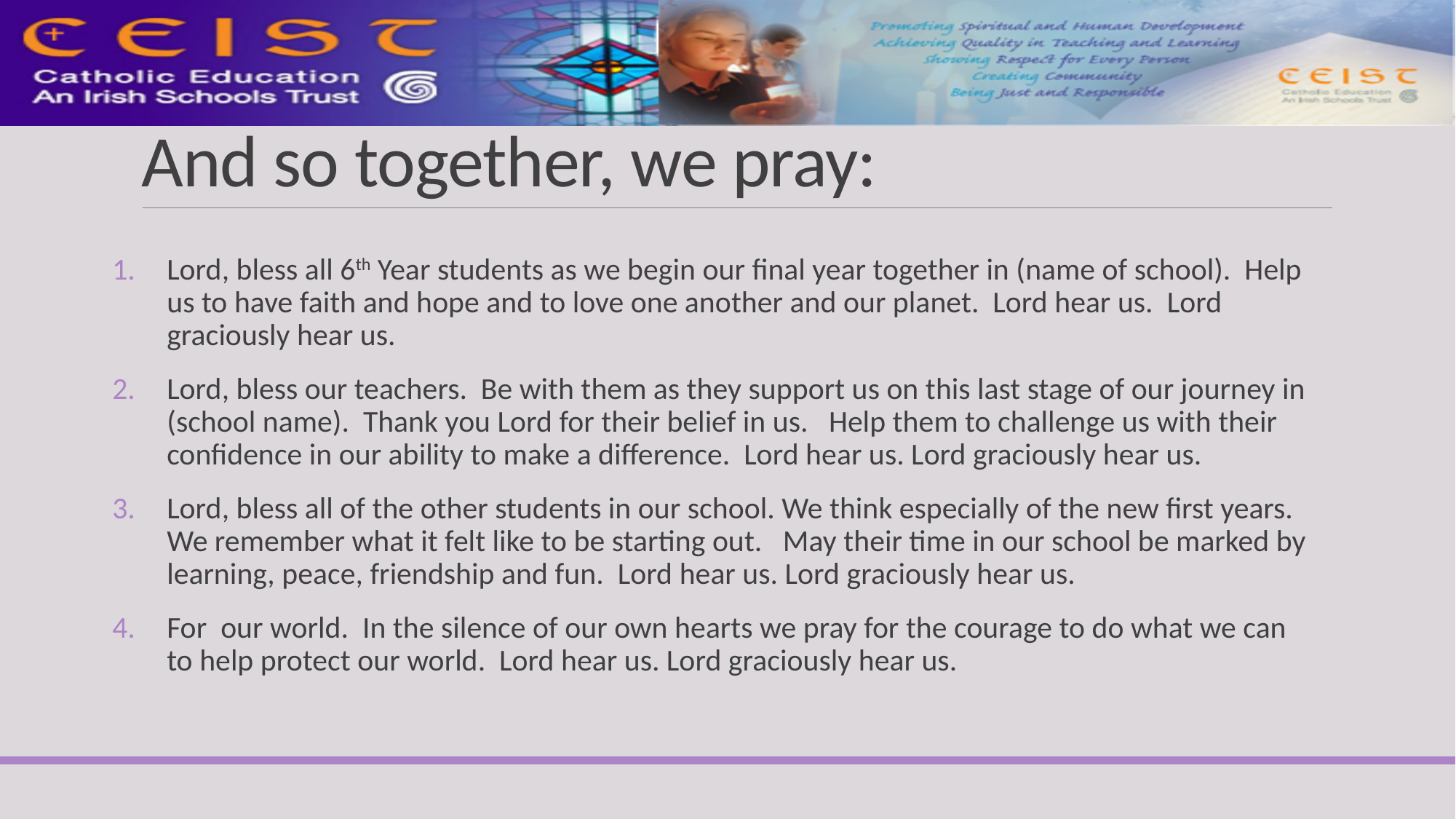

# And so together, we pray:

Lord, bless all 6th Year students as we begin our final year together in (name of school).  Help us to have faith and hope and to love one another and our planet.  Lord hear us.  Lord graciously hear us.
Lord, bless our teachers.  Be with them as they support us on this last stage of our journey in (school name).  Thank you Lord for their belief in us.   Help them to challenge us with their confidence in our ability to make a difference.  Lord hear us. Lord graciously hear us.
Lord, bless all of the other students in our school. We think especially of the new first years.  We remember what it felt like to be starting out.   May their time in our school be marked by learning, peace, friendship and fun.  Lord hear us. Lord graciously hear us.
For  our world.  In the silence of our own hearts we pray for the courage to do what we can to help protect our world.  Lord hear us. Lord graciously hear us.